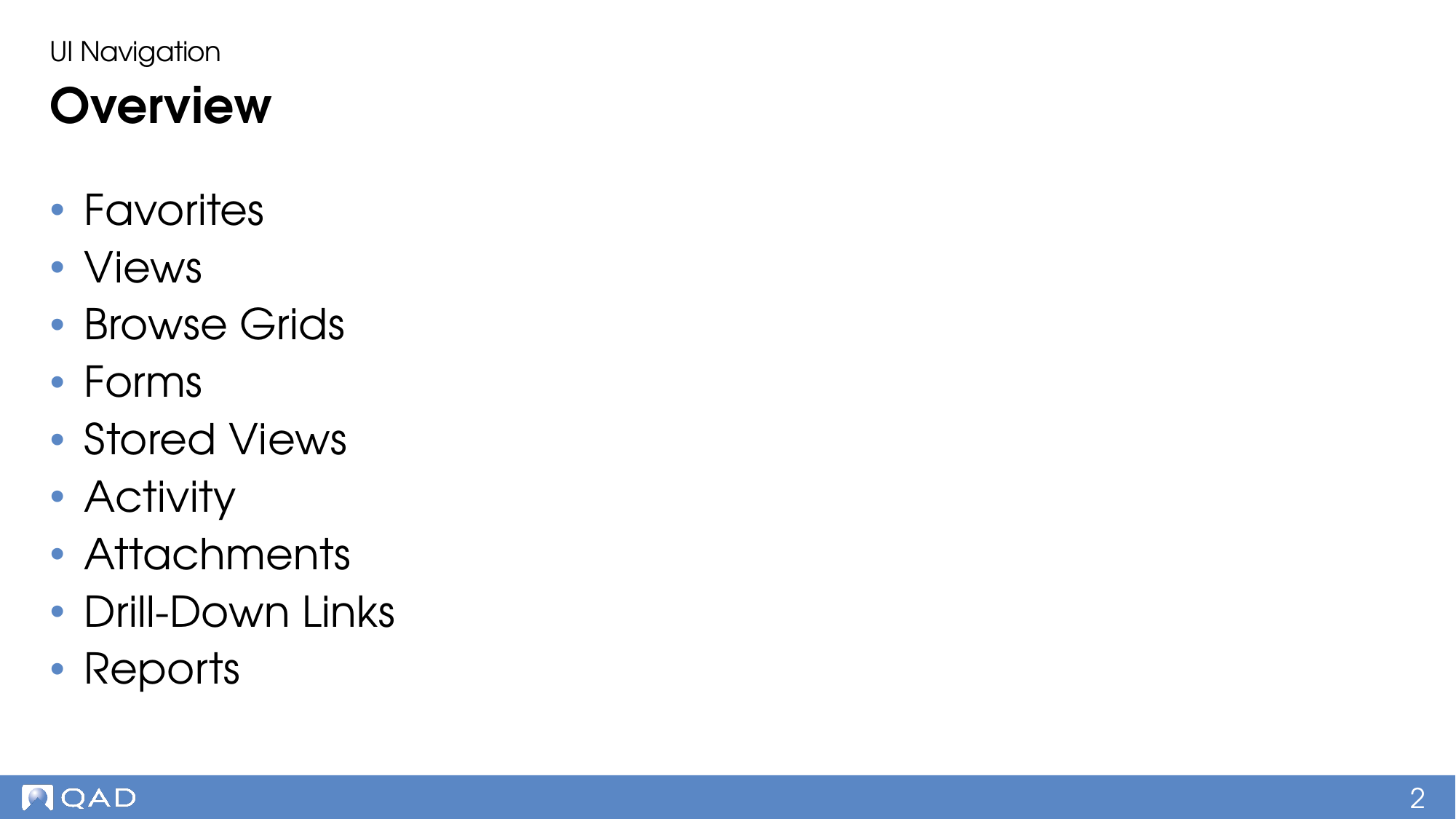

UI Navigation
# Overview
Favorites
Views
Browse Grids
Forms
Stored Views
Activity
Attachments
Drill-Down Links
Reports

2